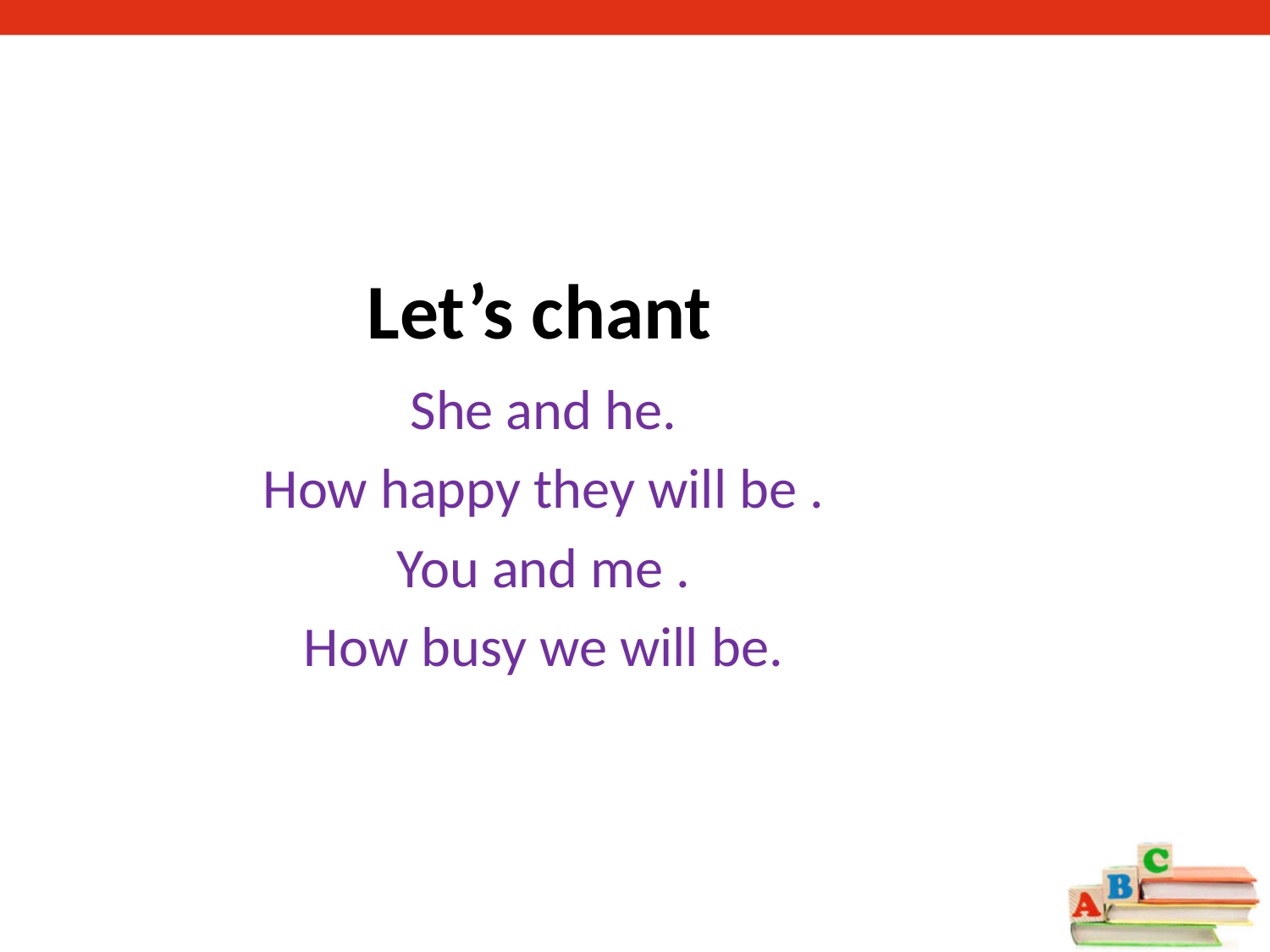

# Let’s chant
She and he.
How happy they will be .
You and me .
How busy we will be.